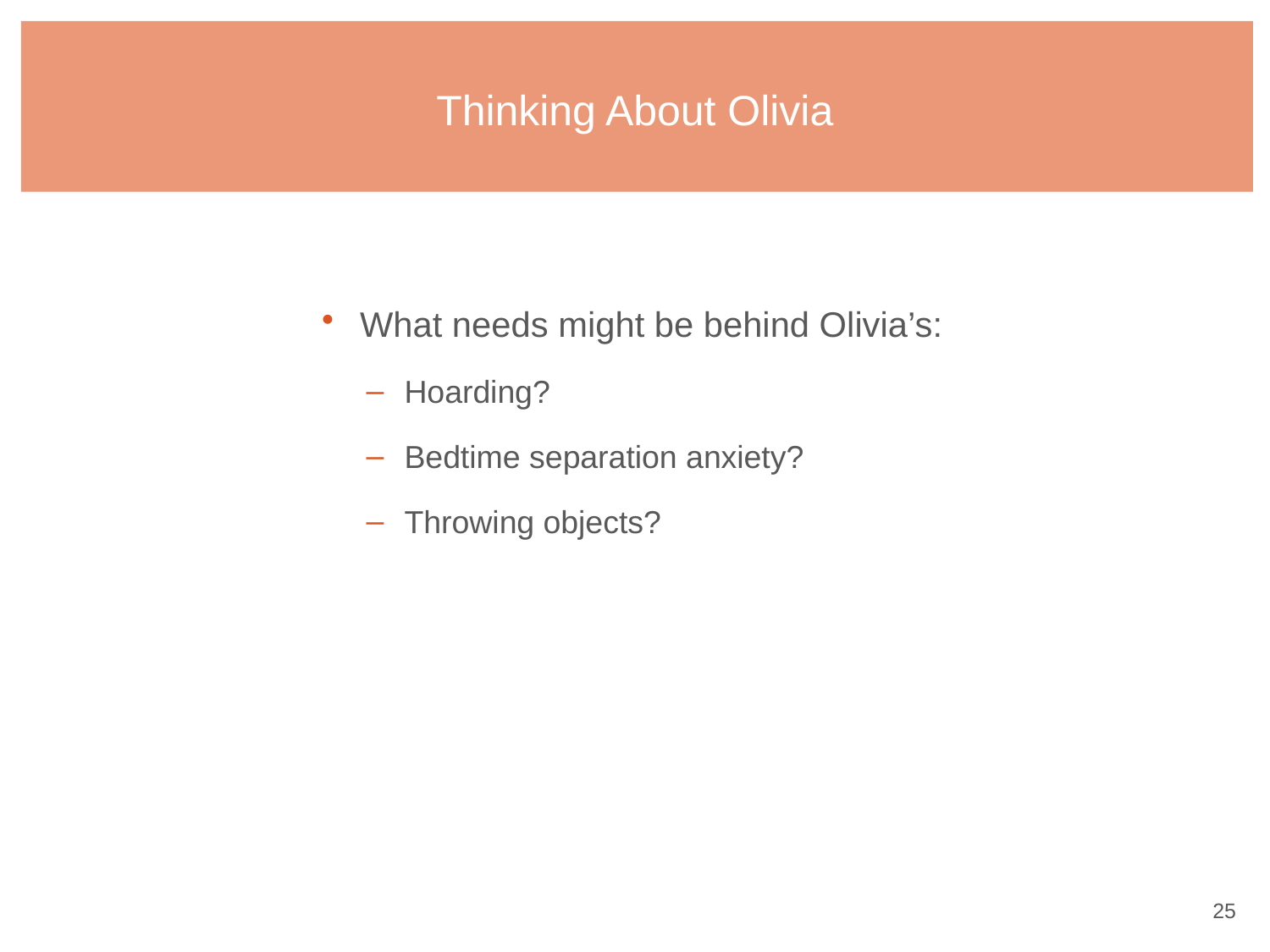

# Thinking About Olivia
What needs might be behind Olivia’s:
Hoarding?
Bedtime separation anxiety?
Throwing objects?

25